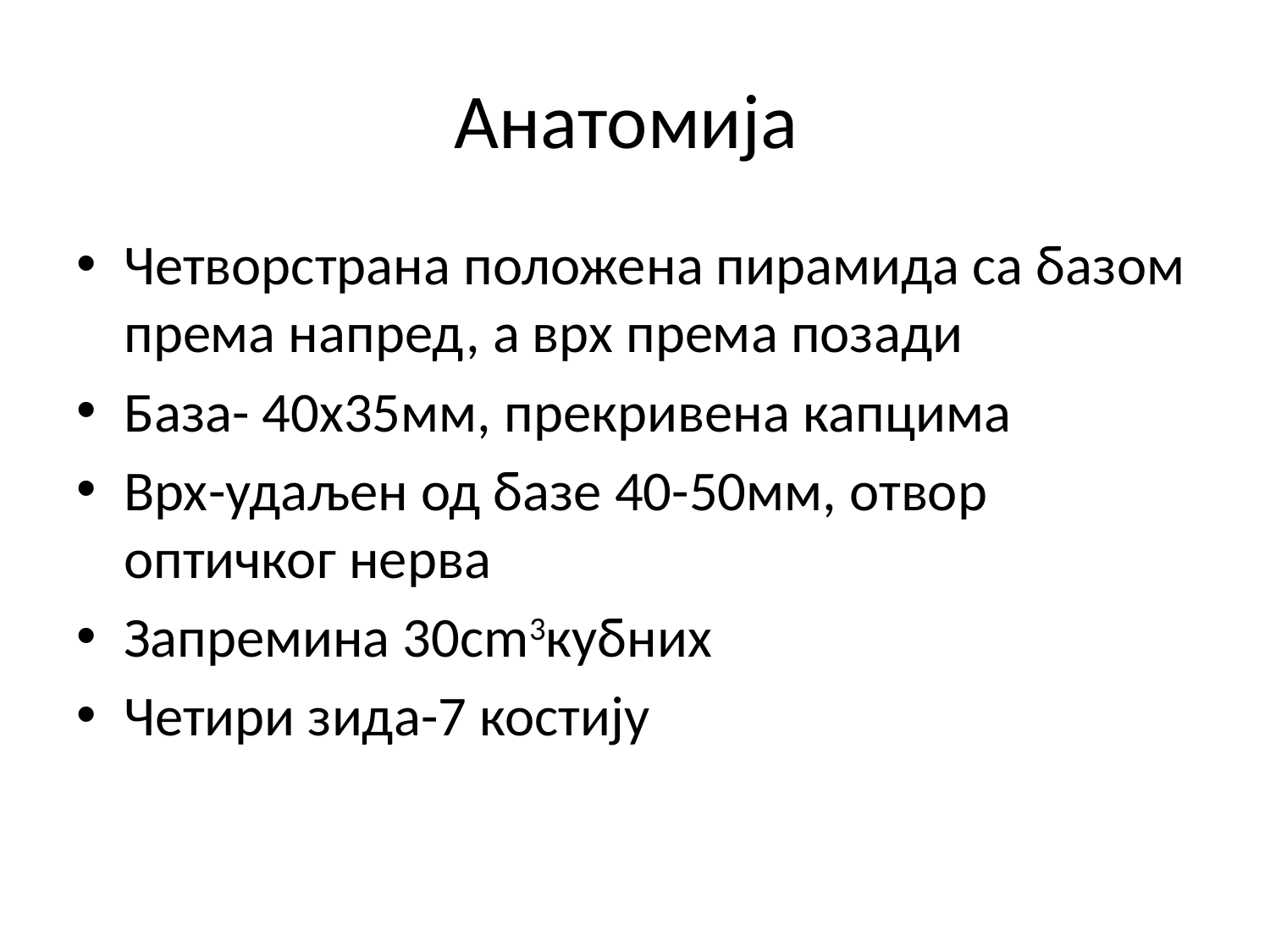

# Анатомија
Четворстрана положена пирамида са базом према напред, а врх према позади
База- 40х35мм, прекривена капцима
Врх-удаљен од базе 40-50мм, отвор оптичког нерва
Запремина 30cm3кубних
Четири зида-7 костију